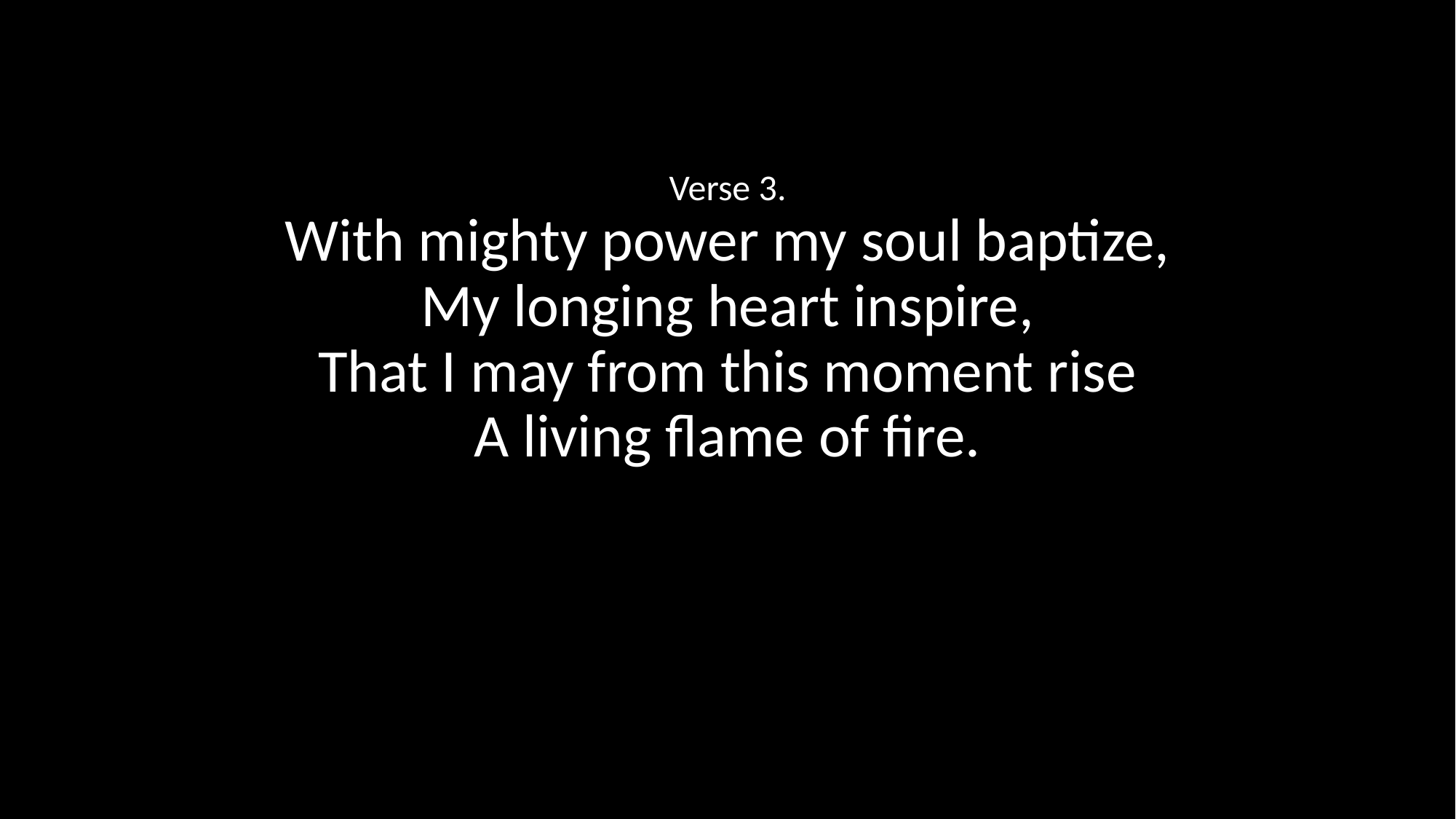

Verse 3.
With mighty power my soul baptize,
My longing heart inspire,
That I may from this moment rise
A living flame of fire.